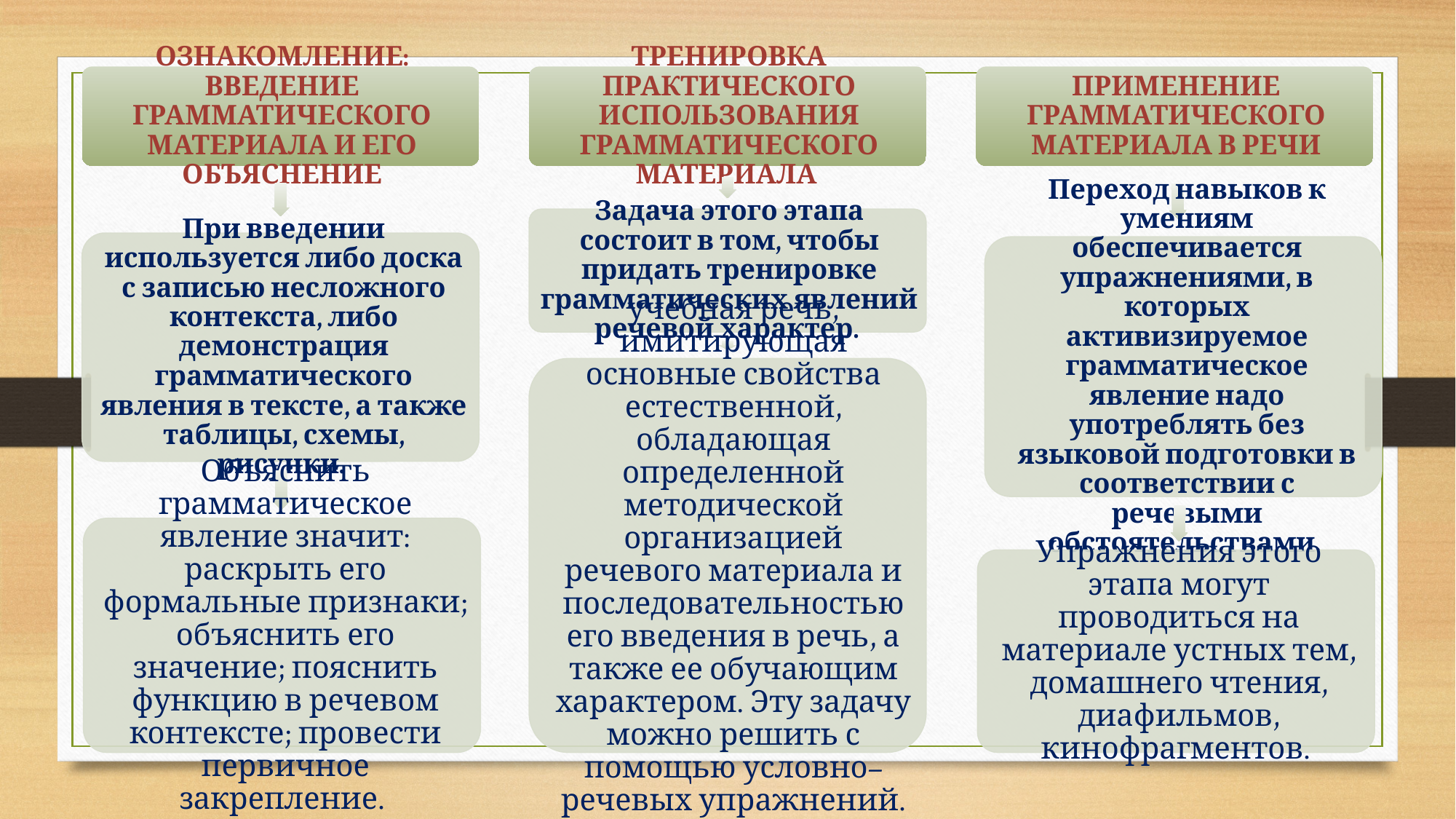

Ознакомление: введение грамматического материала и его объяснение
При введении используется либо доска с записью несложного контекста, либо демонстрация грамматического явления в тексте, а также таблицы, схемы, рисунки.
Объяснить грамматическое явление значит: раскрыть его формальные признаки; объяснить его значение; пояснить функцию в речевом контексте; провести первичное закрепление.
тренировка практического использования грамматического материала
Задача этого этапа состоит в том, чтобы придать тренировке грамматических явлений речевой характер.
учебная речь, имитирующая основные свойства естественной, обладающая определенной методической организацией речевого материала и последовательностью его введения в речь, а также ее обучающим характером. Эту задачу можно решить с помощью условно–речевых упражнений.
применение грамматического материала в речи
Переход навыков к умениям обеспечивается упражнениями, в которых активизируемое грамматическое явление надо употреблять без языковой подготовки в соответствии с речевыми обстоятельствами.
Упражнения этого этапа могут проводиться на материале устных тем, домашнего чтения, диафильмов, кинофрагментов.